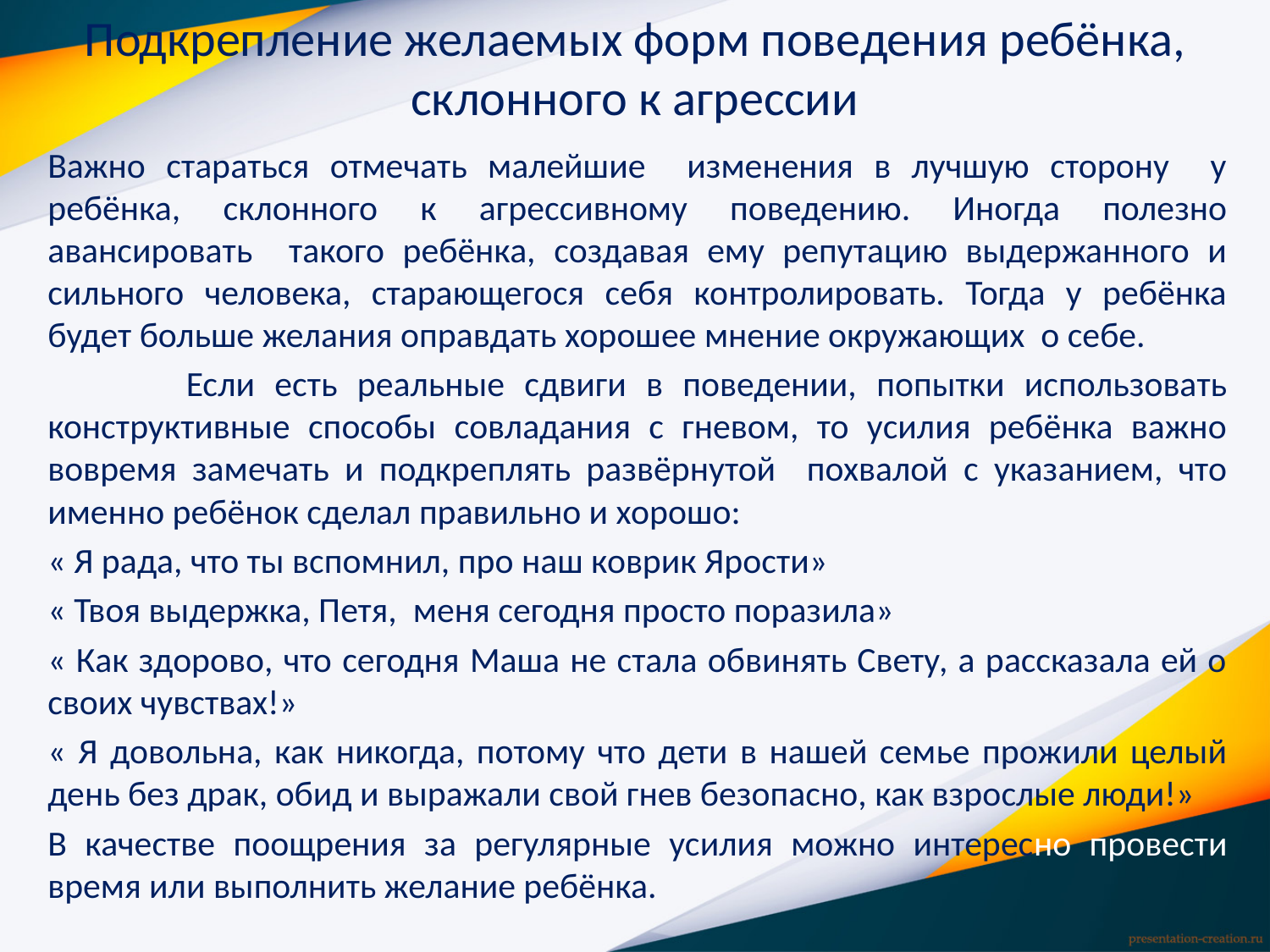

# Подкрепление желаемых форм поведения ребёнка, склонного к агрессии
Важно стараться отмечать малейшие  изменения в лучшую сторону  у ребёнка, склонного к агрессивному поведению. Иногда полезно авансировать  такого ребёнка, создавая ему репутацию выдержанного и сильного человека, старающегося себя контролировать. Тогда у ребёнка будет больше желания оправдать хорошее мнение окружающих  о себе.
       Если есть реальные сдвиги в поведении, попытки использовать конструктивные способы совладания с гневом, то усилия ребёнка важно вовремя замечать и подкреплять развёрнутой  похвалой с указанием, что именно ребёнок сделал правильно и хорошо:
« Я рада, что ты вспомнил, про наш коврик Ярости»
« Твоя выдержка, Петя,  меня сегодня просто поразила»
« Как здорово, что сегодня Маша не стала обвинять Свету, а рассказала ей о своих чувствах!»
« Я довольна, как никогда, потому что дети в нашей семье прожили целый день без драк, обид и выражали свой гнев безопасно, как взрослые люди!»
В качестве поощрения за регулярные усилия можно интересно провести время или выполнить желание ребёнка.